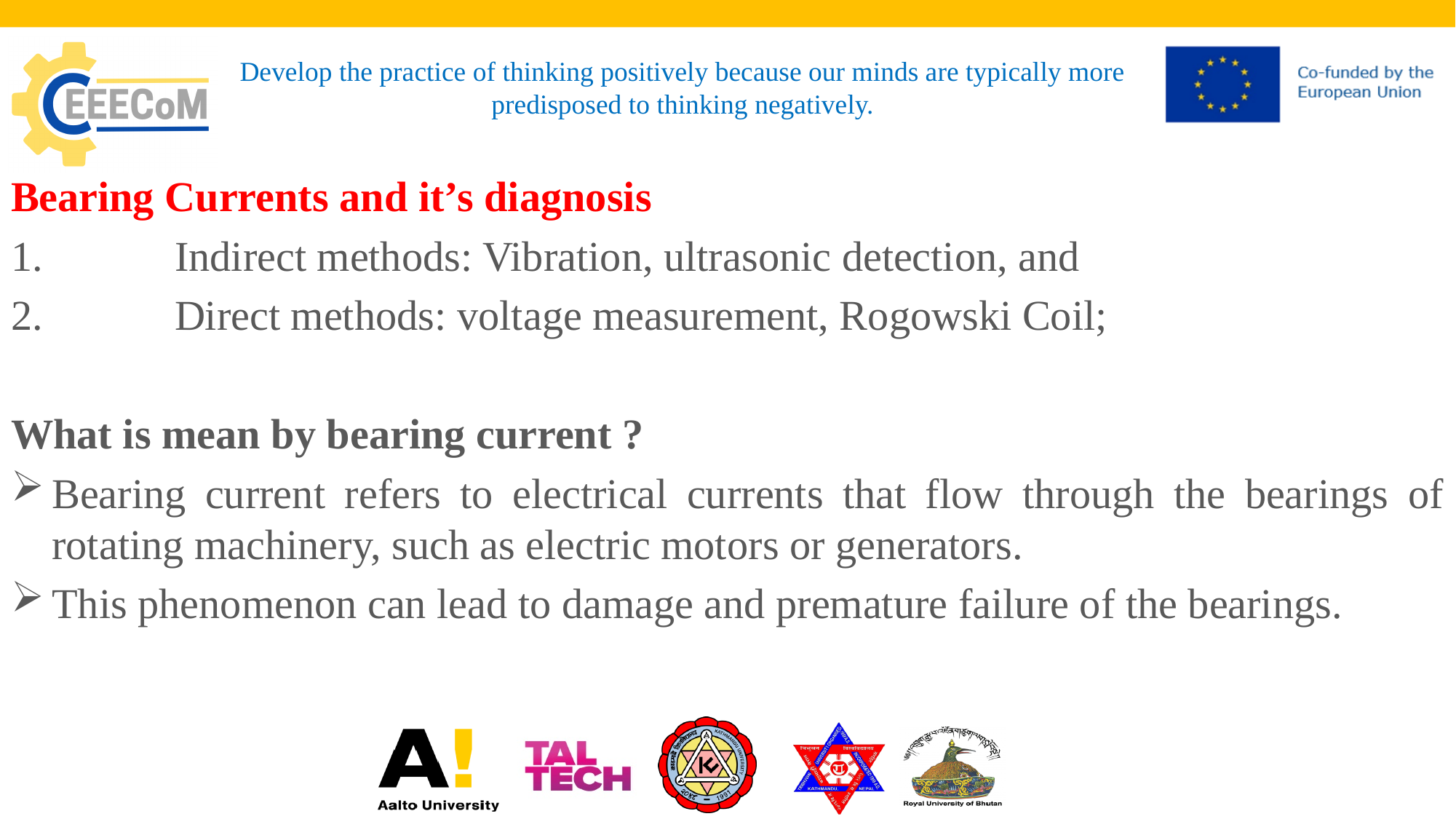

# Develop the practice of thinking positively because our minds are typically more predisposed to thinking negatively.
Bearing Currents and it’s diagnosis
Indirect methods: Vibration, ultrasonic detection, and
Direct methods: voltage measurement, Rogowski Coil;

What is mean by bearing current ?
Bearing current refers to electrical currents that flow through the bearings of rotating machinery, such as electric motors or generators.
This phenomenon can lead to damage and premature failure of the bearings.